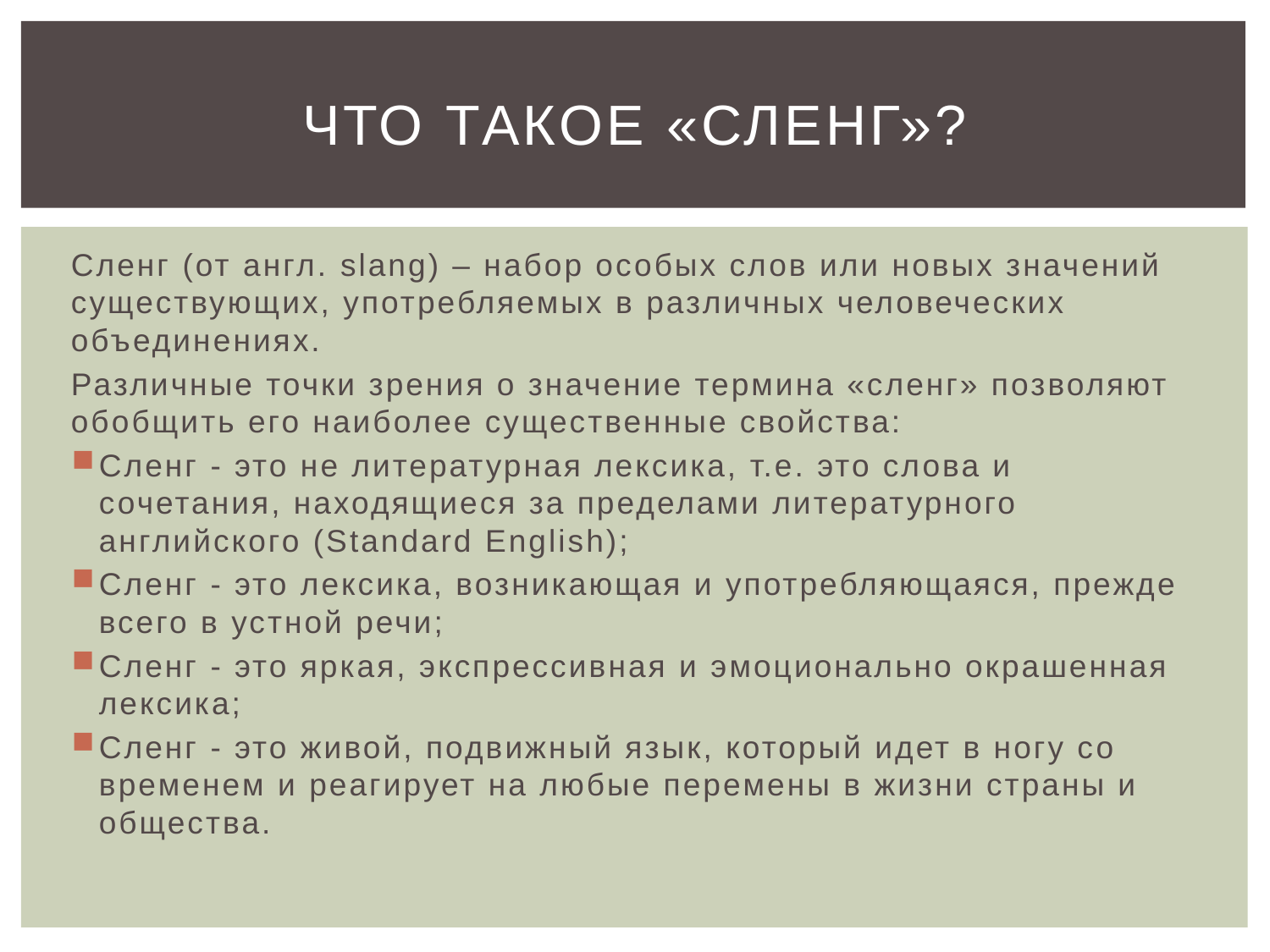

# Что такое «сленг»?
Сленг (от англ. slang) – набор особых слов или новых значений существующих, употребляемых в различных человеческих объединениях.
Различные точки зрения о значение термина «сленг» позволяют обобщить его наиболее существенные свойства:
Сленг - это не литературная лексика, т.е. это слова и сочетания, находящиеся за пределами литературного английского (Standard English);
Сленг - это лексика, возникающая и употребляющаяся, прежде всего в устной речи;
Сленг - это яркая, экспрессивная и эмоционально окрашенная лексика;
Сленг - это живой, подвижный язык, который идет в ногу со временем и реагирует на любые перемены в жизни страны и общества.